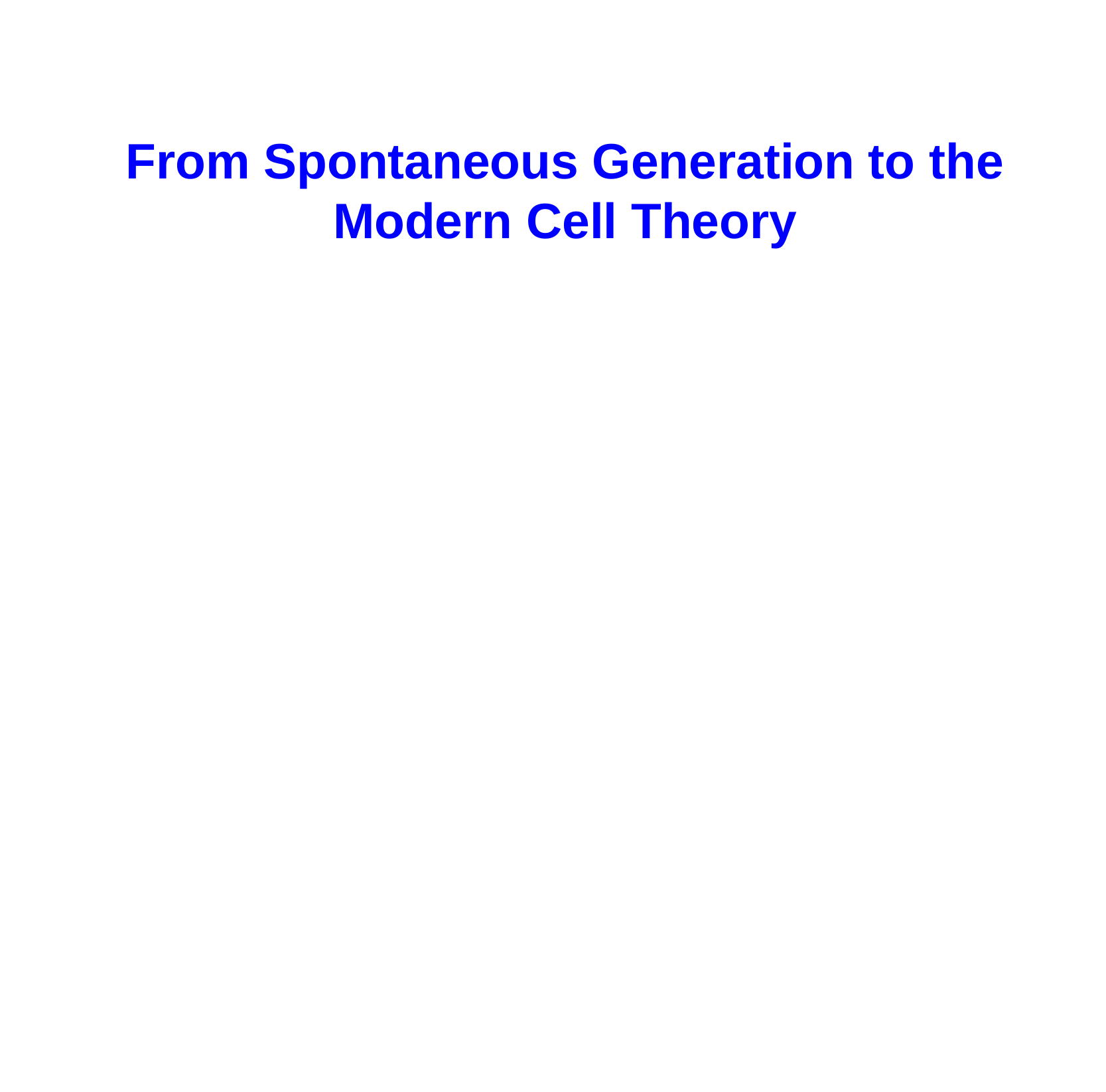

From Spontaneous Generation to the Modern Cell Theory